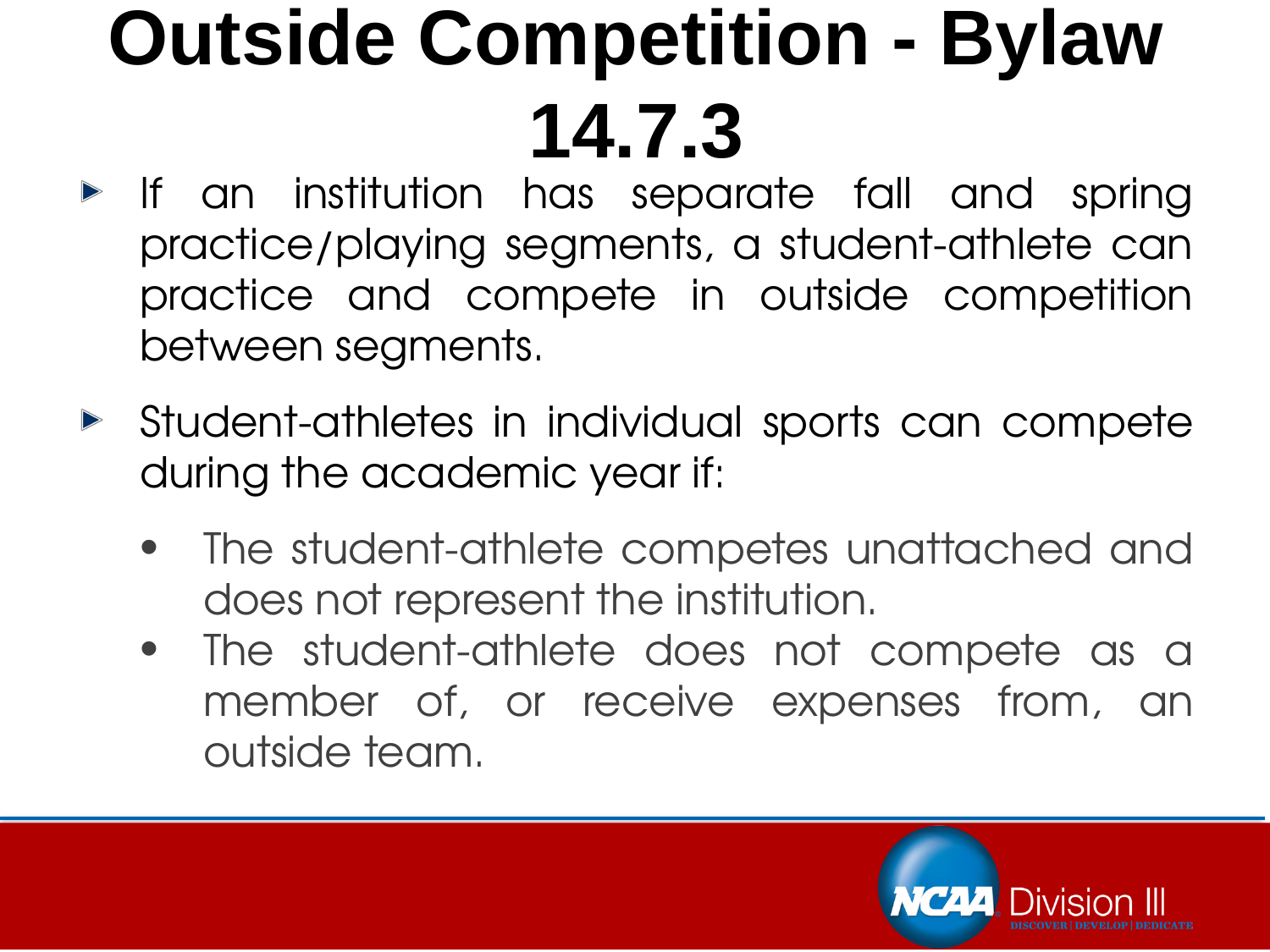

# Outside Competition - Bylaw 14.7.3
If an institution has separate fall and spring practice/playing segments, a student-athlete can practice and compete in outside competition between segments.

Student-athletes in individual sports can compete during the academic year if:

The student-athlete competes unattached and does not represent the institution.
The student-athlete does not compete as a member of, or receive expenses from, an outside team.